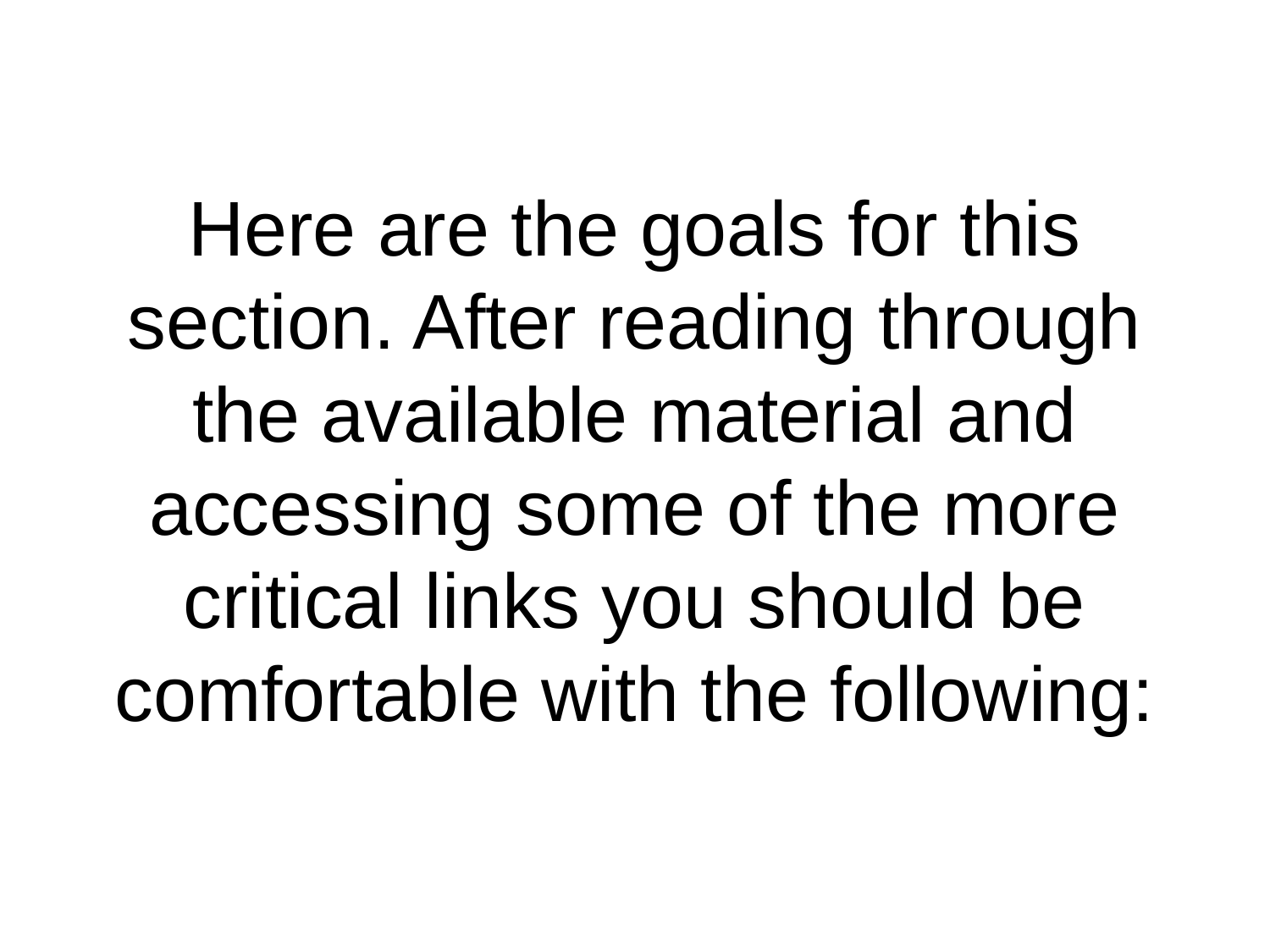

# Here are the goals for this section. After reading through the available material and accessing some of the more critical links you should be comfortable with the following: